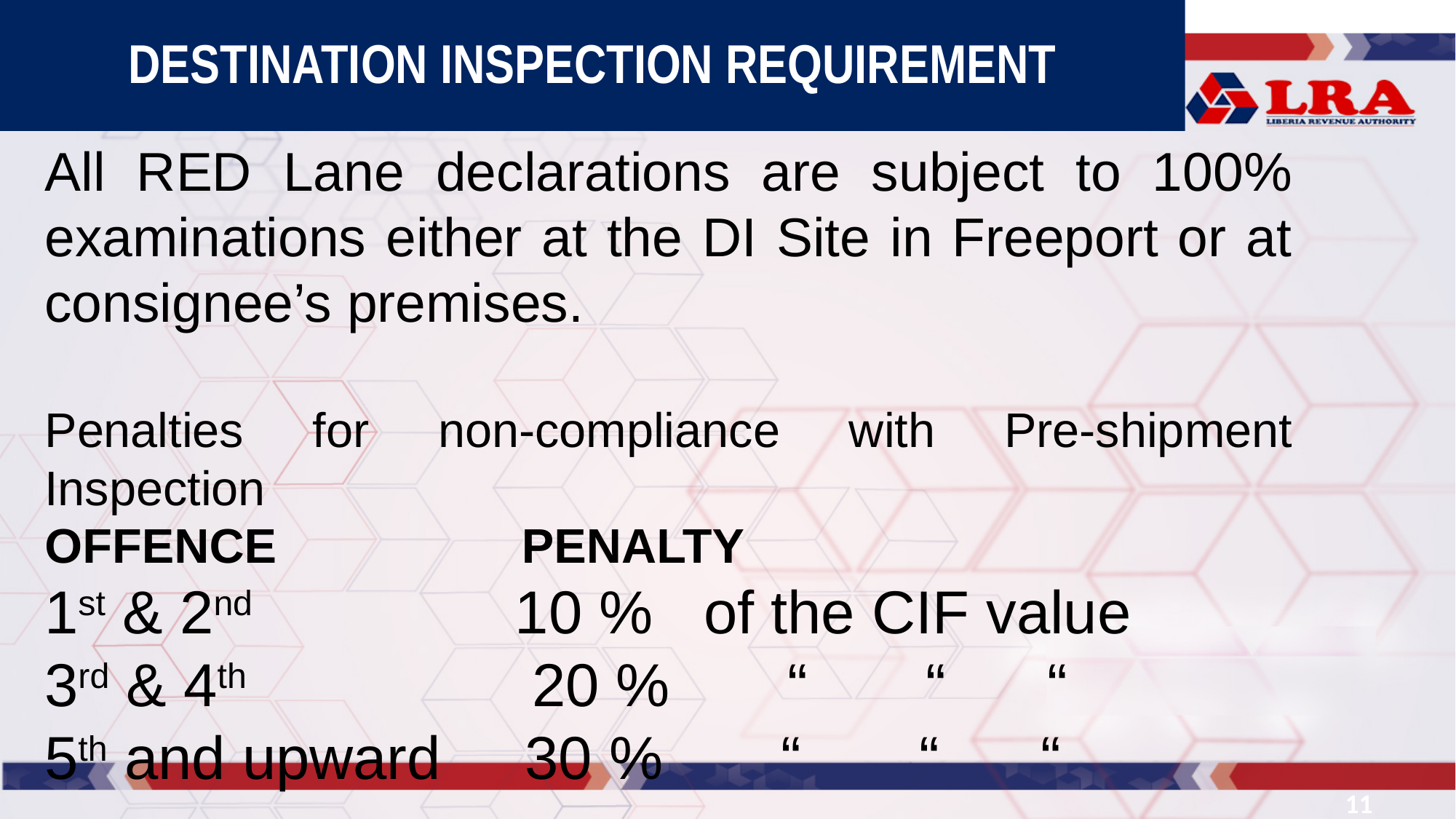

DESTINATION INSPECTION REQUIREMENT
All RED Lane declarations are subject to 100% examinations either at the DI Site in Freeport or at consignee’s premises.

Penalties for non-compliance with Pre-shipment Inspection
OFFENCE 		   PENALTY
1st & 2nd 		  10 %   of the CIF value
3rd & 4th 		   20 %       “       “      “
5th and upward     30 %       “       “      “

11